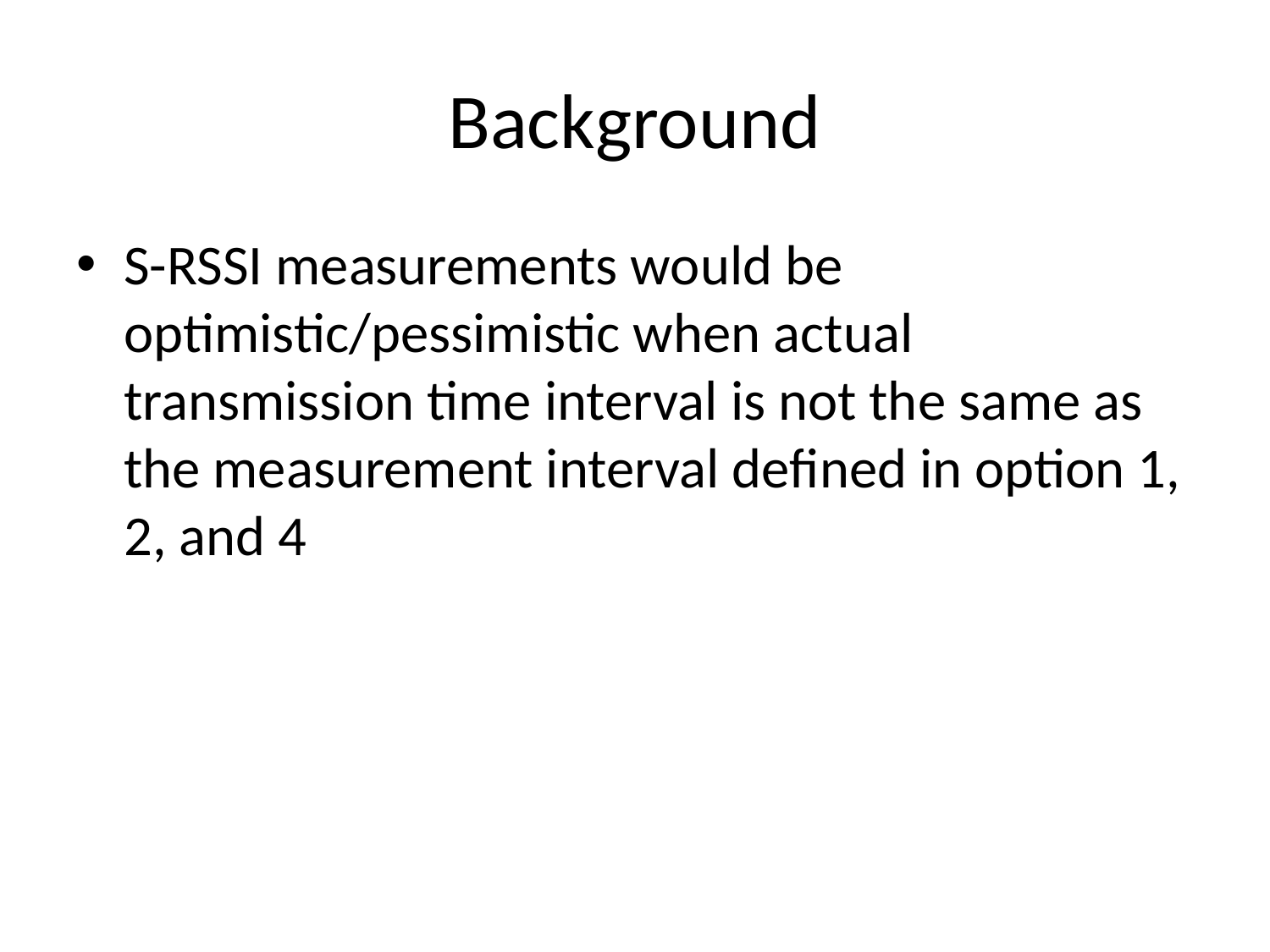

# Background
S-RSSI measurements would be optimistic/pessimistic when actual transmission time interval is not the same as the measurement interval defined in option 1, 2, and 4